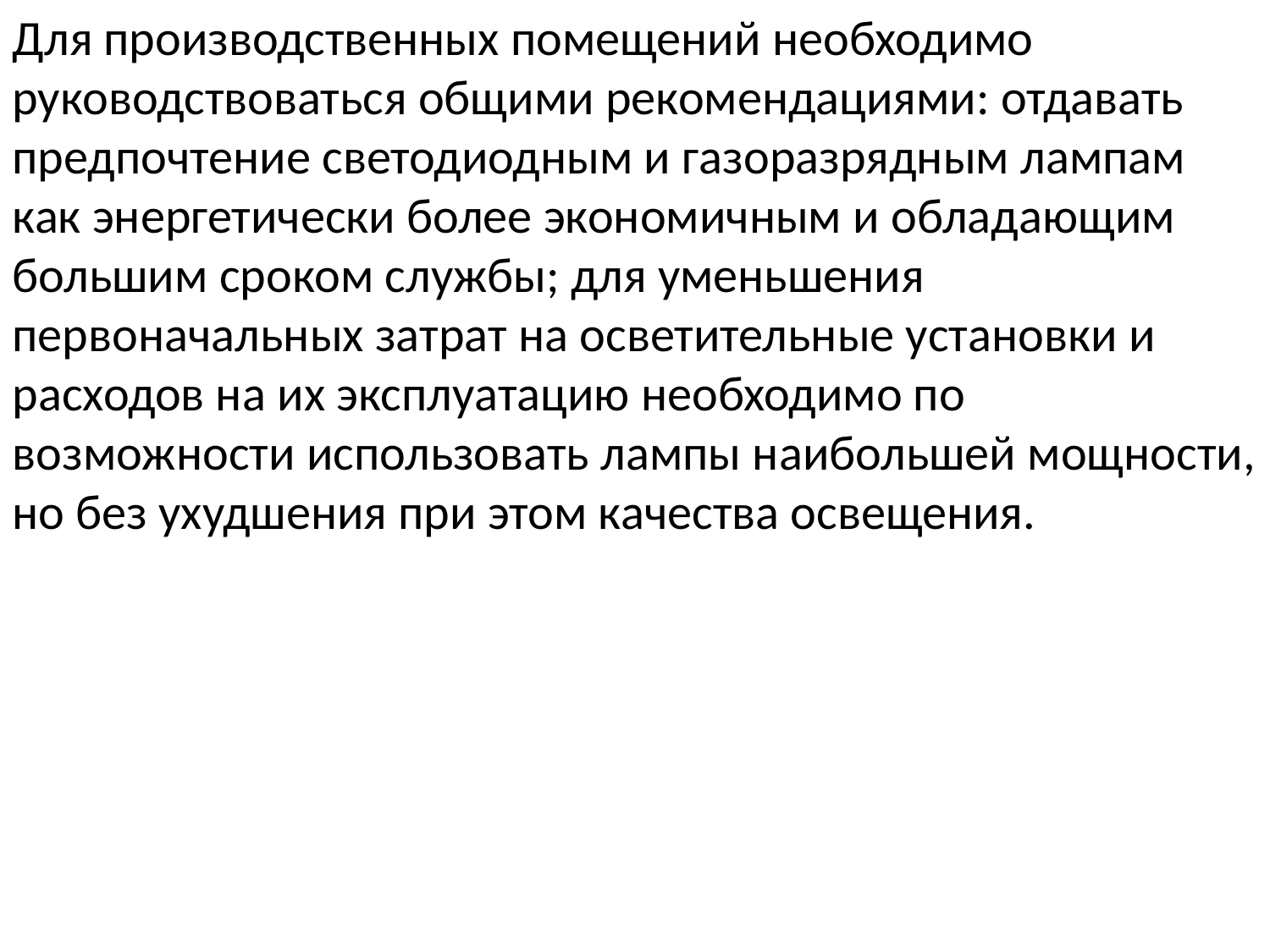

Для производственных помещений необходимо руководствоваться общими рекомендациями: отдавать предпочтение светодиодным и газоразрядным лампам как энергетически более экономичным и обладающим большим сроком службы; для уменьшения первоначальных затрат на осветительные установки и расходов на их эксплуатацию необходимо по
возможности использовать лампы наибольшей мощности, но без ухудшения при этом качества освещения.